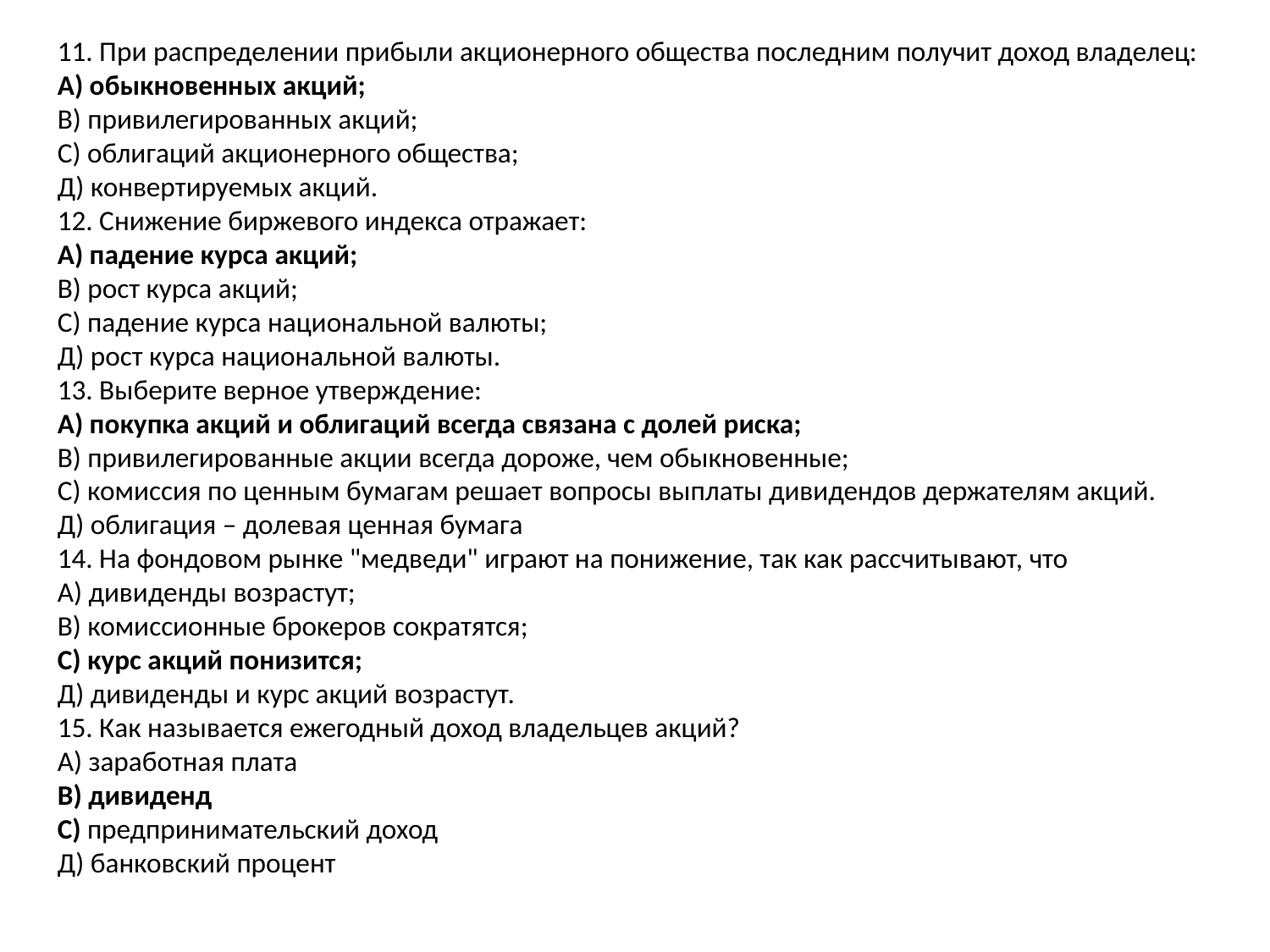

11. При распределении прибыли акционерного общества последним получит доход владелец:
А) обыкновенных акций;
В) привилегированных акций;
С) облигаций акционерного общества;
Д) конвертируемых акций.
12. Снижение биржевого индекса отражает:
А) падение курса акций;
В) рост курса акций;
С) падение курса национальной валюты;
Д) рост курса национальной валюты.
13. Выберите верное утверждение:
А) покупка акций и облигаций всегда связана с долей риска;
В) привилегированные акции всегда дороже, чем обыкновенные;
С) комиссия по ценным бумагам решает вопросы выплаты дивидендов держателям акций.
Д) облигация – долевая ценная бумага
14. На фондовом рынке "медведи" играют на понижение, так как рассчитывают, что
А) дивиденды возрастут;
В) комиссионные брокеров сократятся;
С) курс акций понизится;
Д) дивиденды и курс акций возрастут.
15. Как называется ежегодный доход владельцев акций?
А) заработная плата
В) дивиденд
С) предпринимательский доход
Д) банковский процент